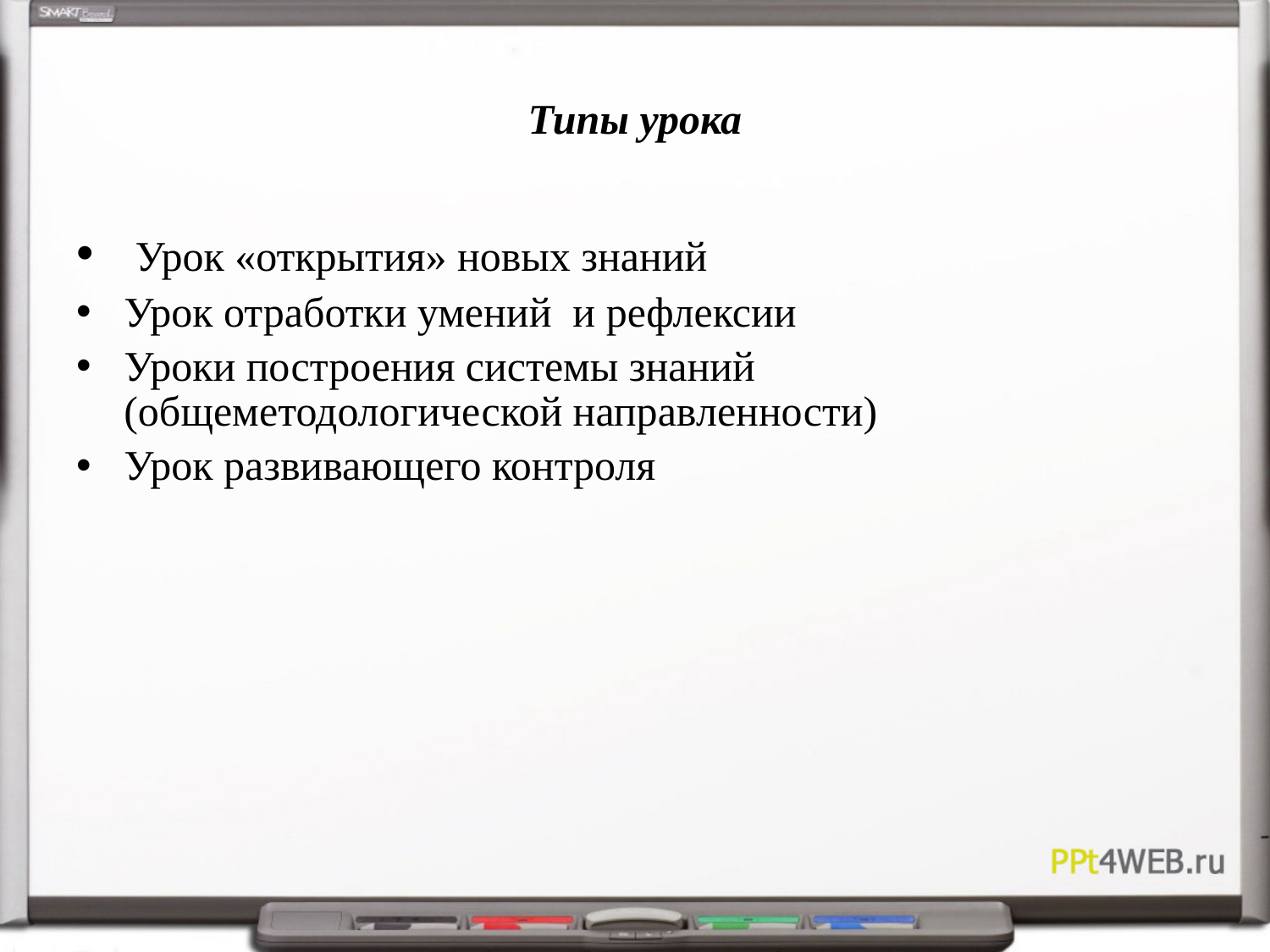

# Типы урока
 Урок «открытия» новых знаний
Урок отработки умений  и рефлексии
Уроки построения системы знаний (общеметодологической направленности)
Урок развивающего контроля